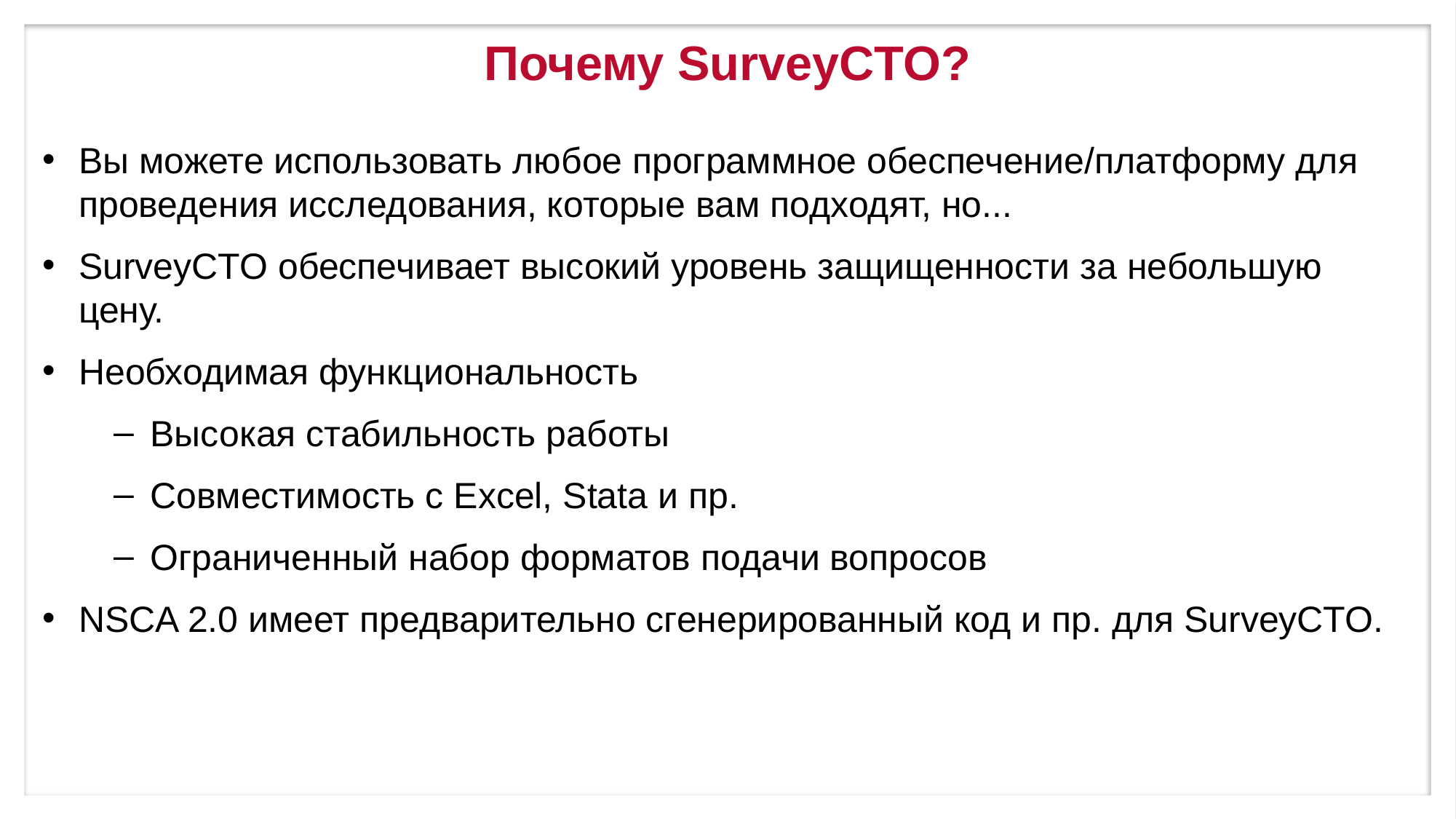

# Почему SurveyCTO?
Вы можете использовать любое программное обеспечение/платформу для проведения исследования, которые вам подходят, но...
SurveyCTO обеспечивает высокий уровень защищенности за небольшую цену.
Необходимая функциональность
Высокая стабильность работы
Совместимость с Excel, Stata и пр.
Ограниченный набор форматов подачи вопросов
NSCA 2.0 имеет предварительно сгенерированный код и пр. для SurveyCTO.